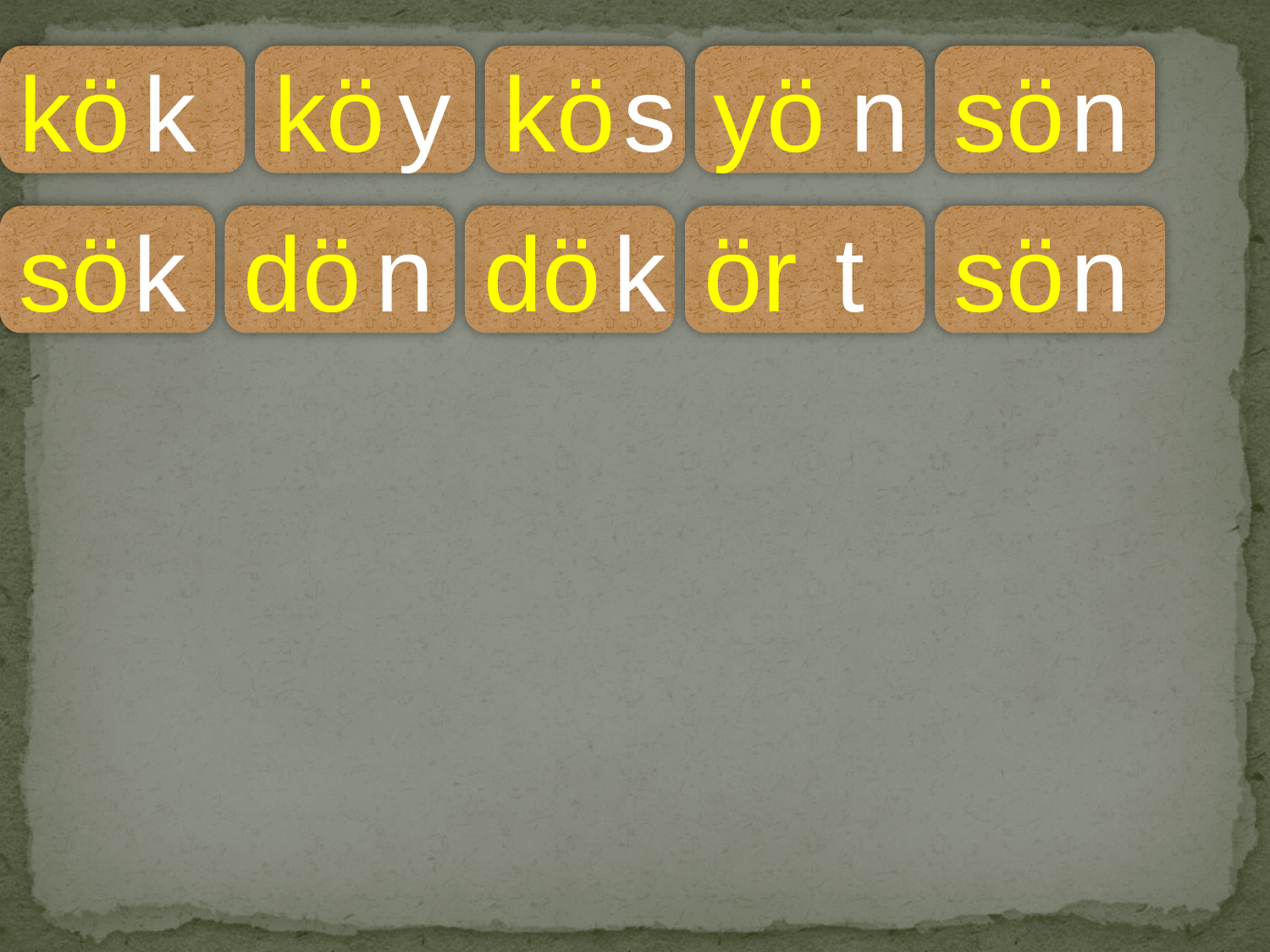

kö
k
kö
y
kö
s
yö
n
sö
n
sö
k
dö
n
dö
k
ör
t
sö
n